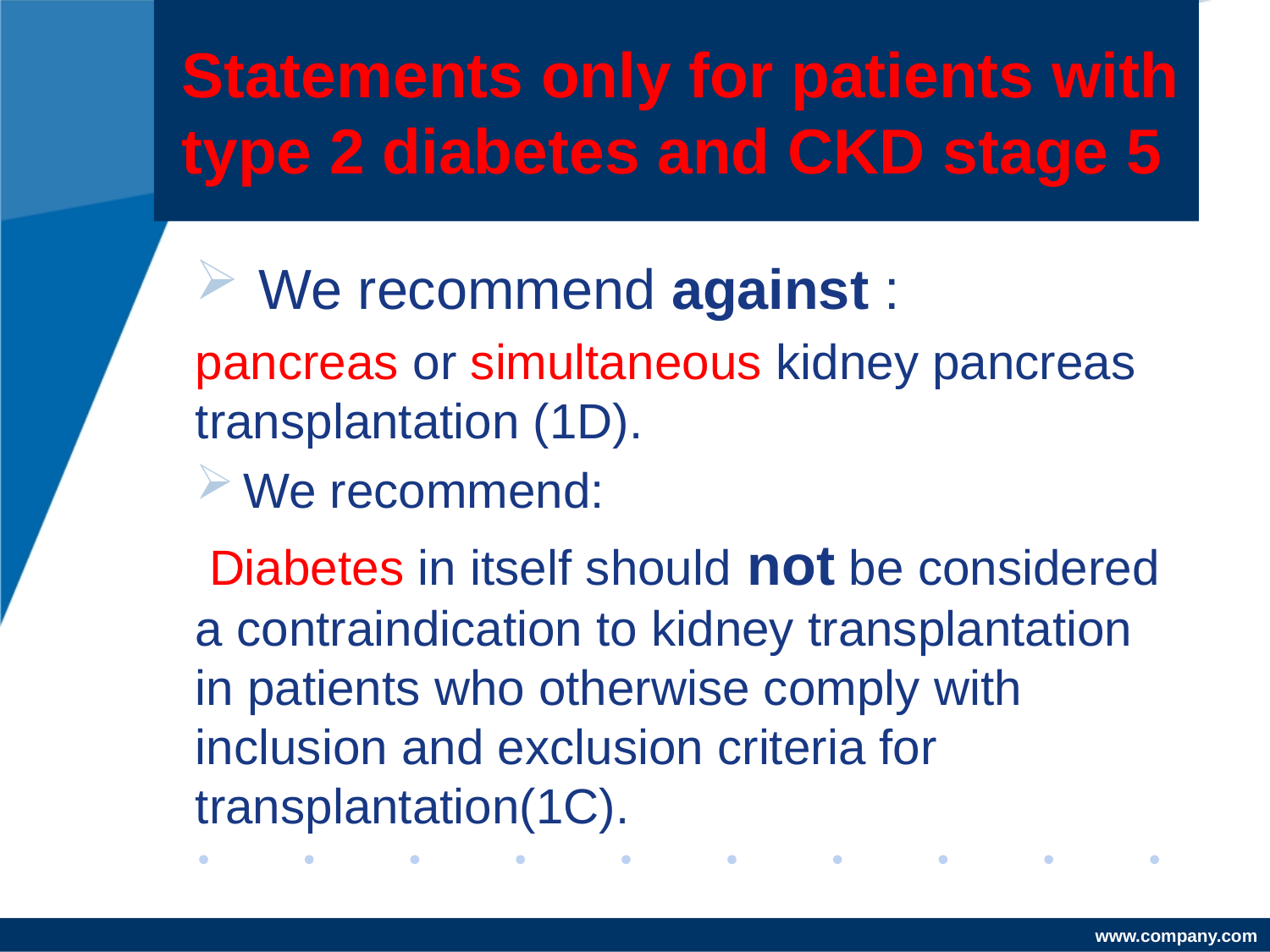

# Statements only for patients with type 2 diabetes and CKD stage 5
 We recommend against :
pancreas or simultaneous kidney pancreas transplantation (1D).
We recommend:
 Diabetes in itself should not be considered a contraindication to kidney transplantation in patients who otherwise comply with inclusion and exclusion criteria for transplantation(1C).